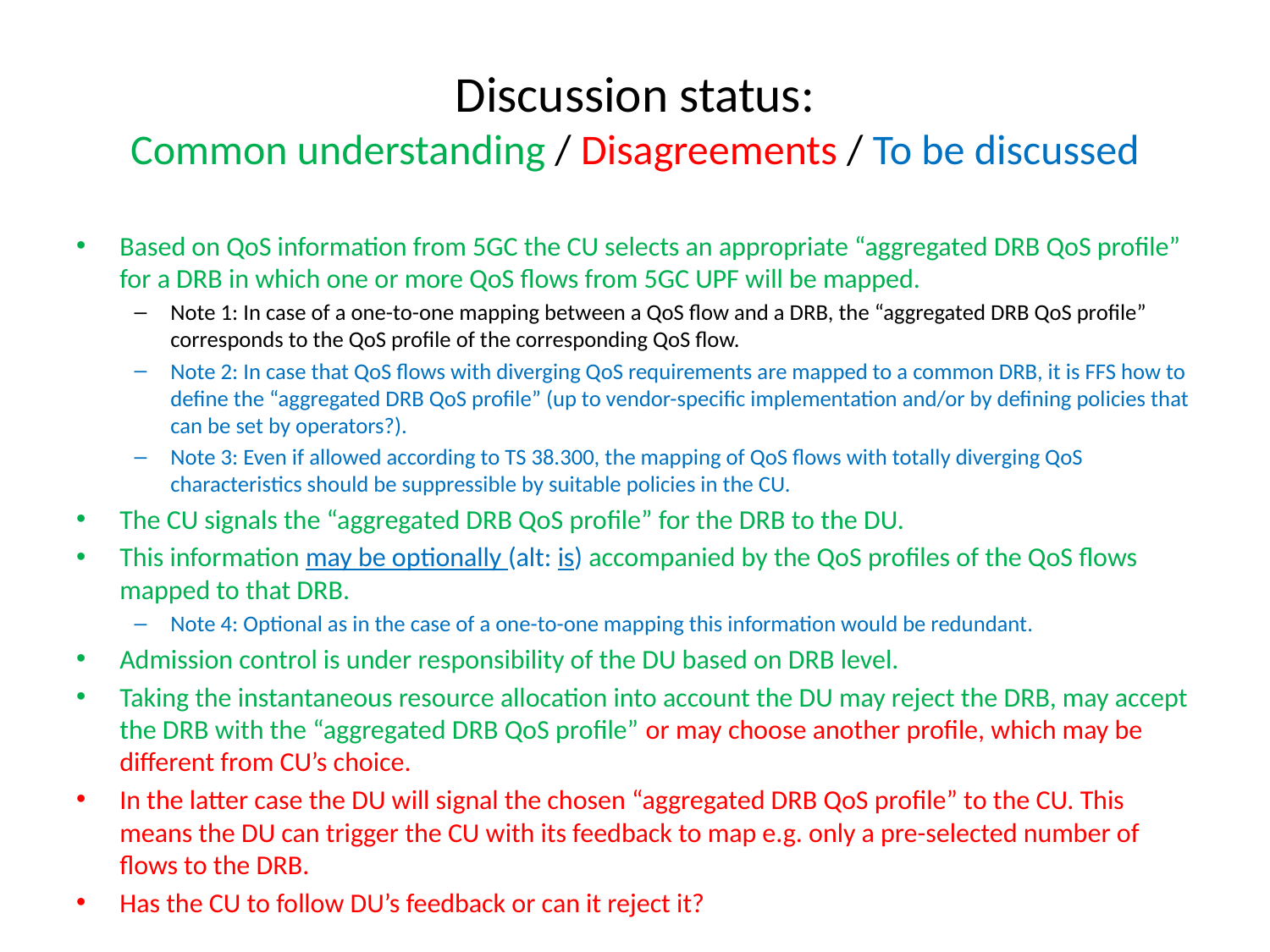

# Discussion status: Common understanding / Disagreements / To be discussed
Based on QoS information from 5GC the CU selects an appropriate “aggregated DRB QoS profile” for a DRB in which one or more QoS flows from 5GC UPF will be mapped.
Note 1: In case of a one-to-one mapping between a QoS flow and a DRB, the “aggregated DRB QoS profile” corresponds to the QoS profile of the corresponding QoS flow.
Note 2: In case that QoS flows with diverging QoS requirements are mapped to a common DRB, it is FFS how to define the “aggregated DRB QoS profile” (up to vendor-specific implementation and/or by defining policies that can be set by operators?).
Note 3: Even if allowed according to TS 38.300, the mapping of QoS flows with totally diverging QoS characteristics should be suppressible by suitable policies in the CU.
The CU signals the “aggregated DRB QoS profile” for the DRB to the DU.
This information may be optionally (alt: is) accompanied by the QoS profiles of the QoS flows mapped to that DRB.
Note 4: Optional as in the case of a one-to-one mapping this information would be redundant.
Admission control is under responsibility of the DU based on DRB level.
Taking the instantaneous resource allocation into account the DU may reject the DRB, may accept the DRB with the “aggregated DRB QoS profile” or may choose another profile, which may be different from CU’s choice.
In the latter case the DU will signal the chosen “aggregated DRB QoS profile” to the CU. This means the DU can trigger the CU with its feedback to map e.g. only a pre-selected number of flows to the DRB.
Has the CU to follow DU’s feedback or can it reject it?